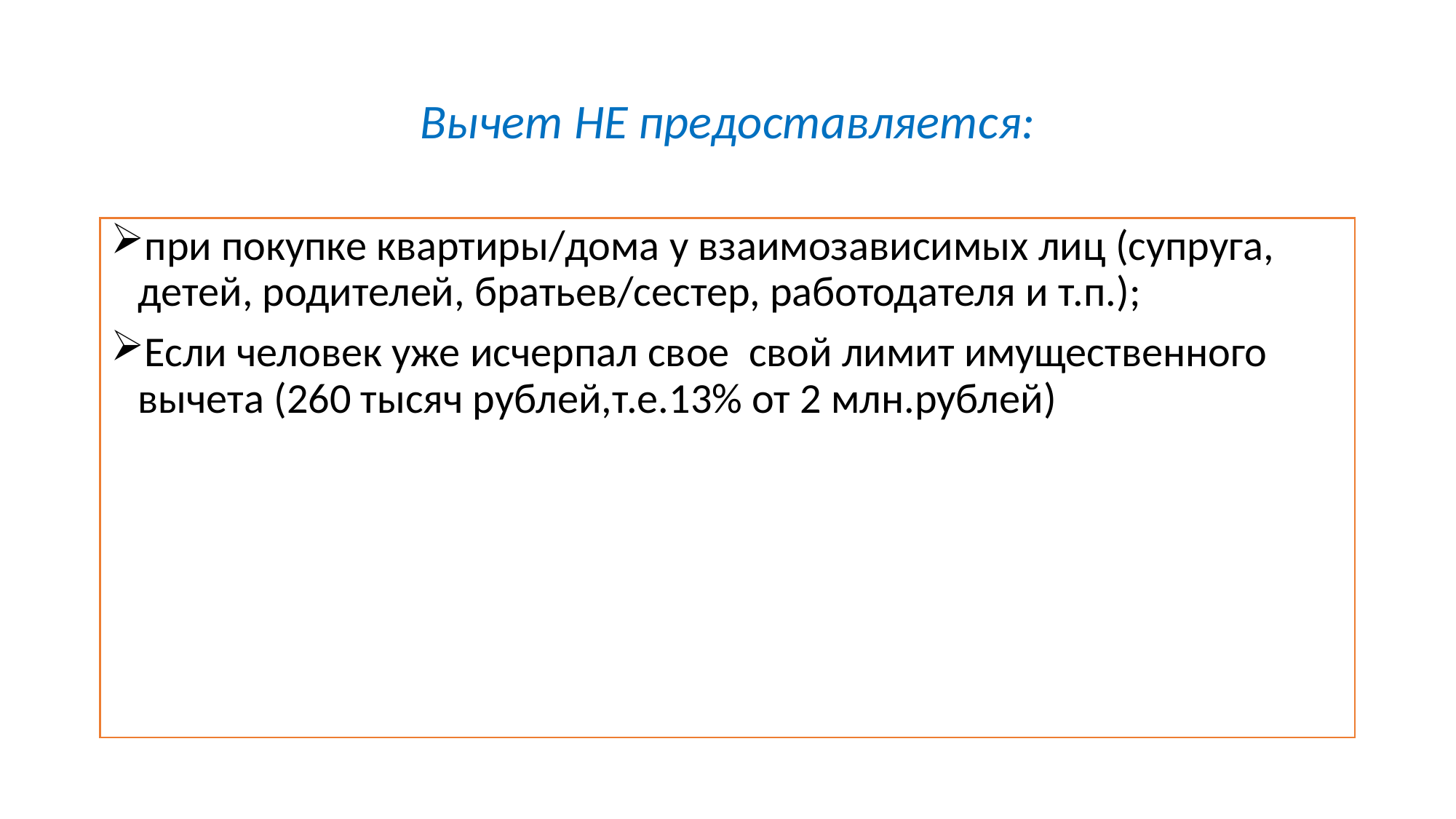

# Вычет НЕ предоставляется:
при покупке квартиры/дома у взаимозависимых лиц (супруга, детей, родителей, братьев/сестер, работодателя и т.п.);
Если человек уже исчерпал свое  свой лимит имущественного вычета (260 тысяч рублей,т.е.13% от 2 млн.рублей)